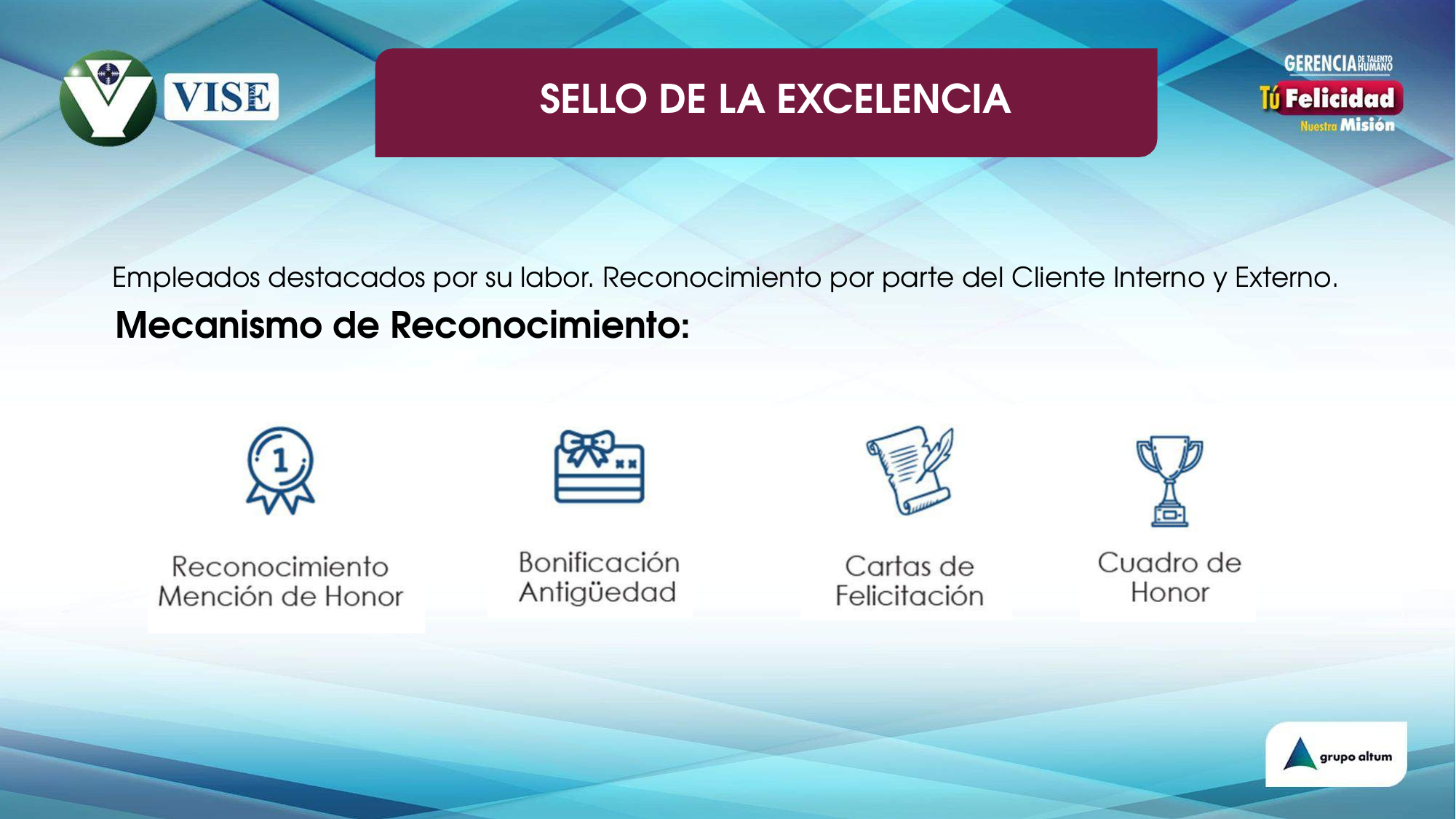

# SELLO DE LA EXCELENCIA
Empleados destacados por su labor. Reconocimiento por parte del Cliente Interno y Externo.
Mecanismo de Reconocimiento: